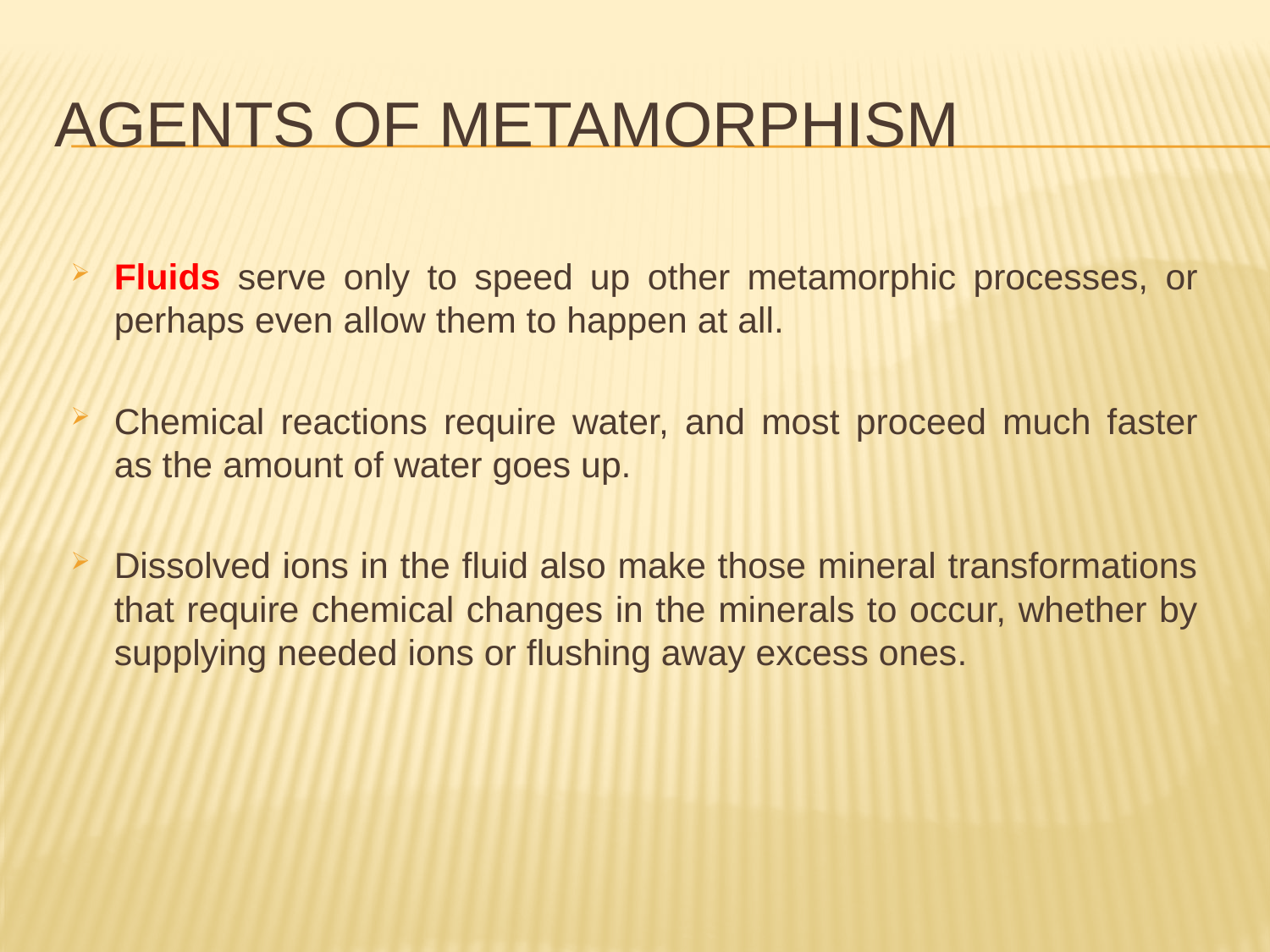

# Agents of metamorphism
Fluids serve only to speed up other metamorphic processes, or perhaps even allow them to happen at all.

Chemical reactions require water, and most proceed much faster as the amount of water goes up.

Dissolved ions in the fluid also make those mineral transformations that require chemical changes in the minerals to occur, whether by supplying needed ions or flushing away excess ones.